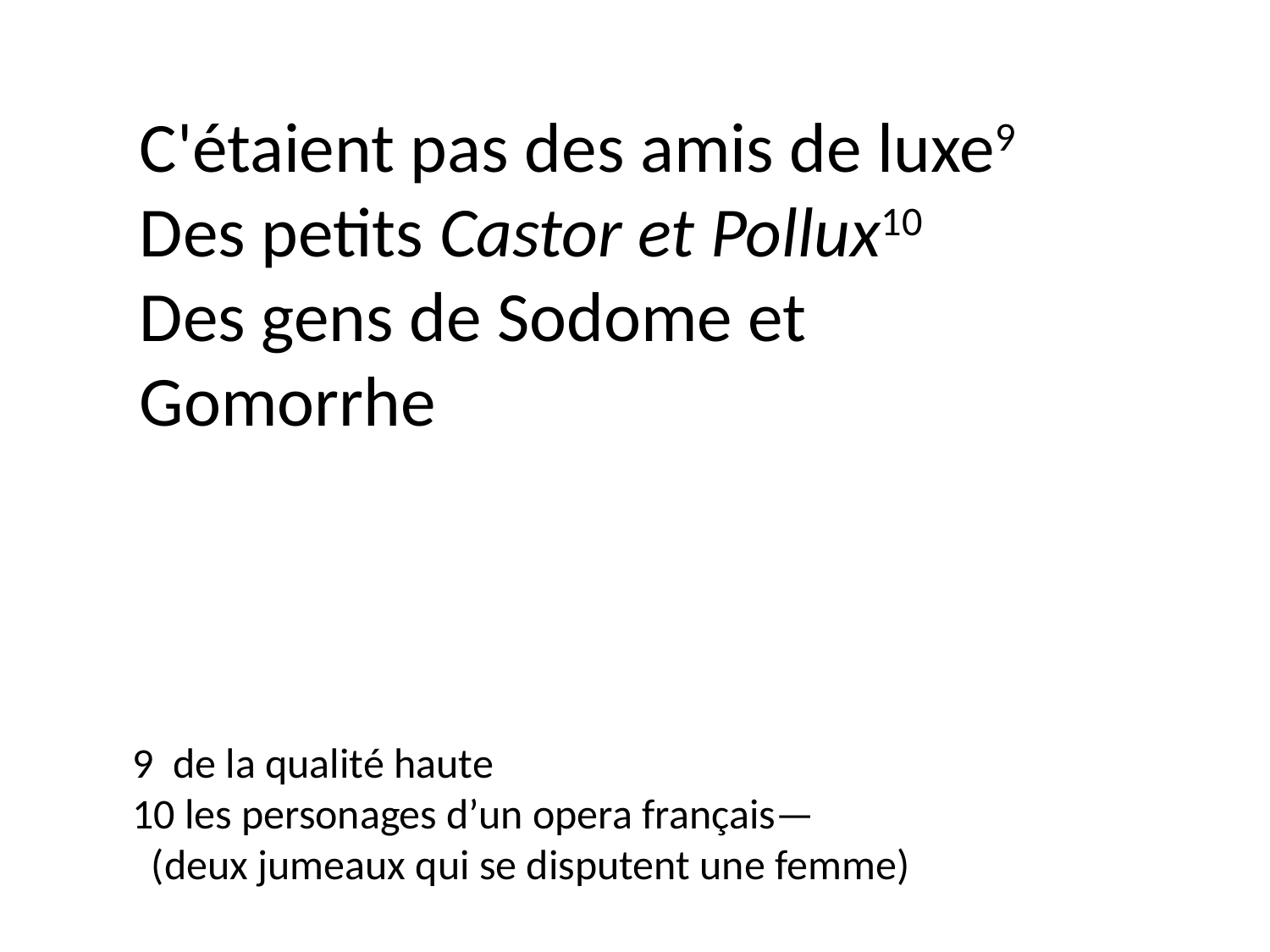

C'étaient pas des amis de luxe9
Des petits Castor et Pollux10
Des gens de Sodome et Gomorrhe
9  de la qualité haute
10 les personages d’un opera français—
  (deux jumeaux qui se disputent une femme)